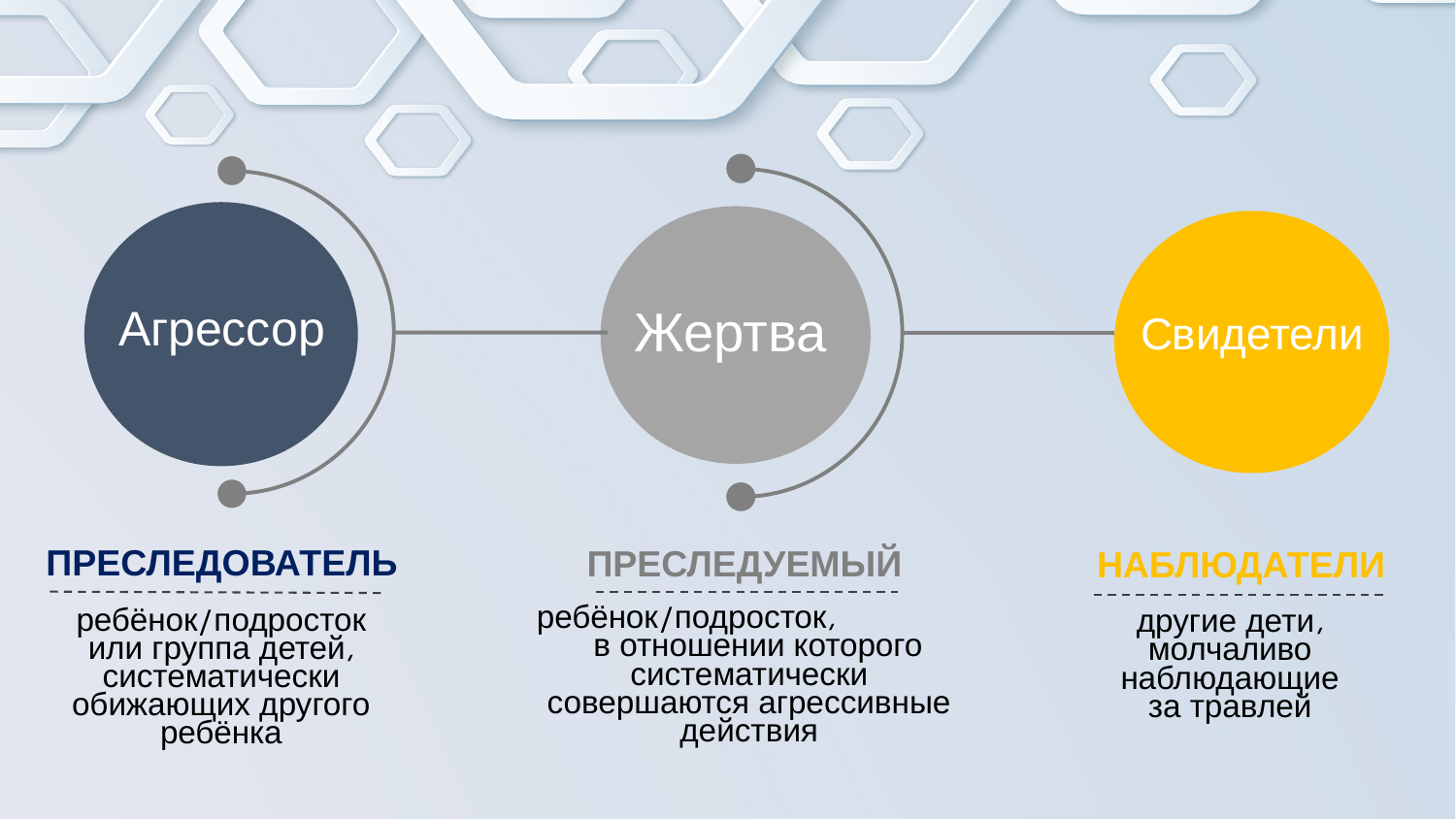

Свидетели

Жертва

Агрессор
Преследователь
ребёнок/подросток или группа детей, систематически обижающих другого ребёнка
Преследуемый
ребёнок/подросток,                 в отношении которого систематически совершаются агрессивные действия
Наблюдатели
другие дети, молчаливо наблюдающие за травлей